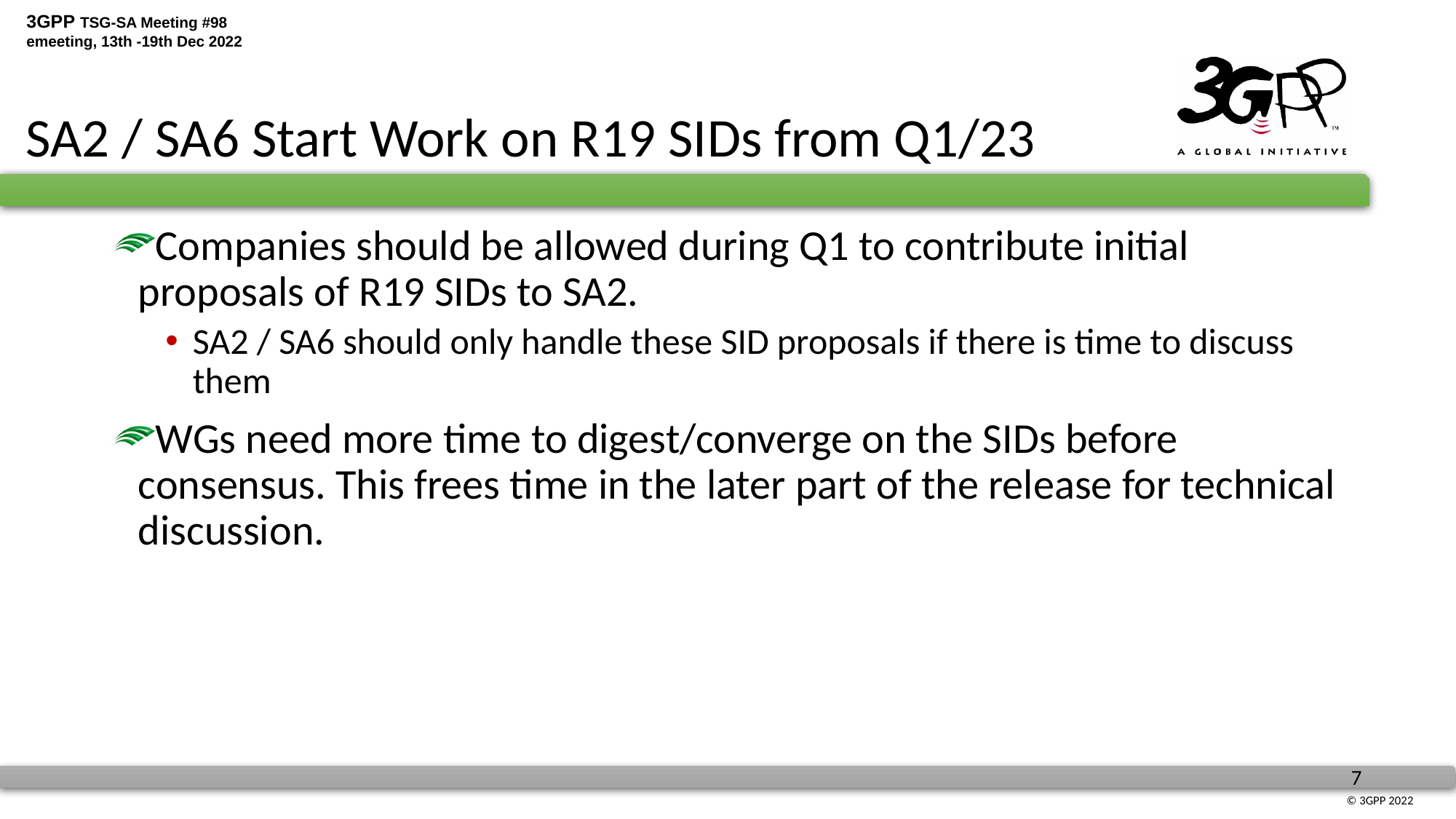

# SA2 / SA6 Start Work on R19 SIDs from Q1/23
Companies should be allowed during Q1 to contribute initial proposals of R19 SIDs to SA2.
SA2 / SA6 should only handle these SID proposals if there is time to discuss them
WGs need more time to digest/converge on the SIDs before consensus. This frees time in the later part of the release for technical discussion.